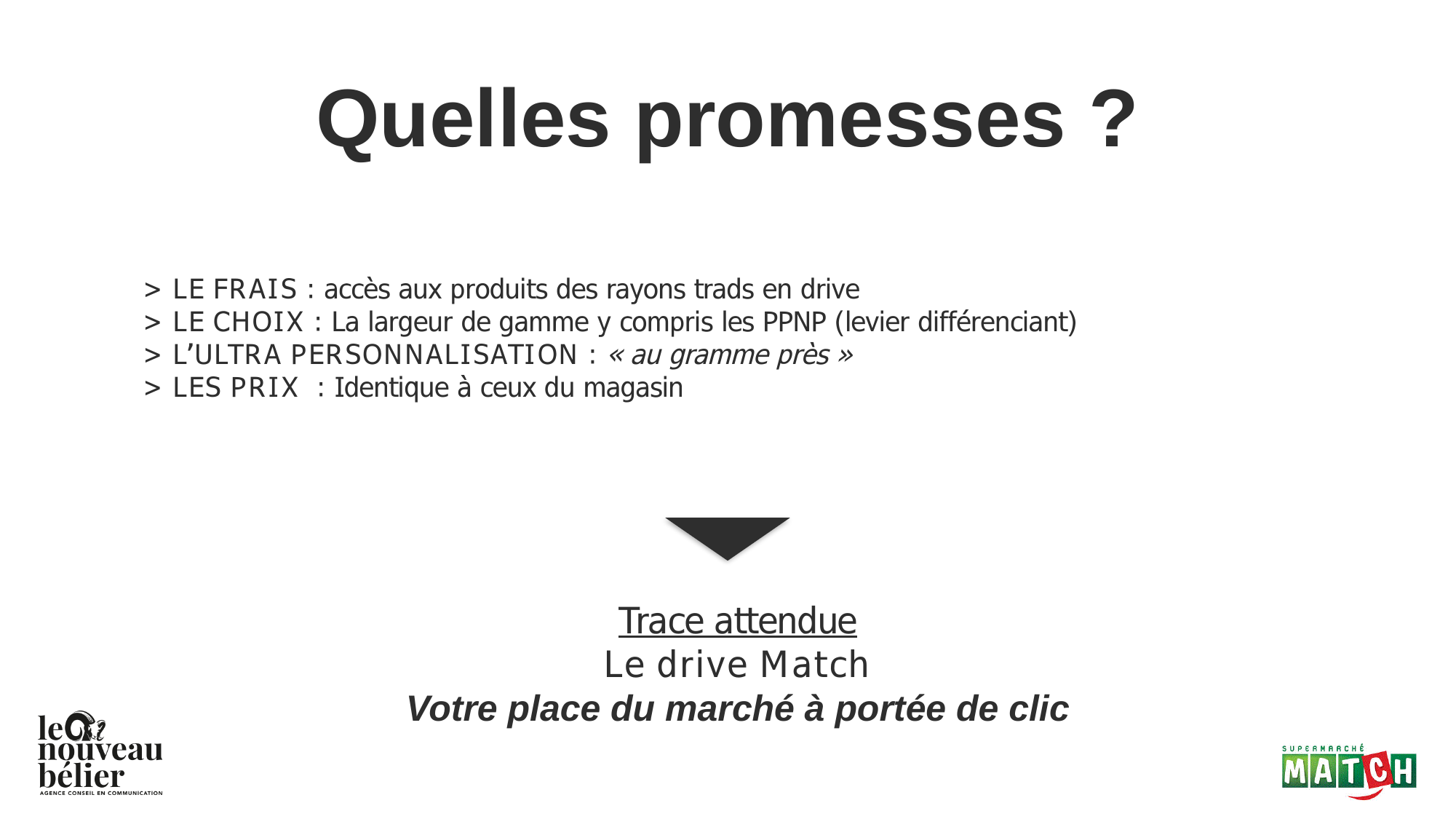

Quelles promesses ?
> LE FRAIS : accès aux produits des rayons trads en drive
> LE CHOIX : La largeur de gamme y compris les PPNP (levier différenciant)
> L’ULTRA PERSONNALISATION : « au gramme près »
> LES PRIX  : Identique à ceux du magasin

Trace attendue
Le drive Match
Votre place du marché à portée de clic